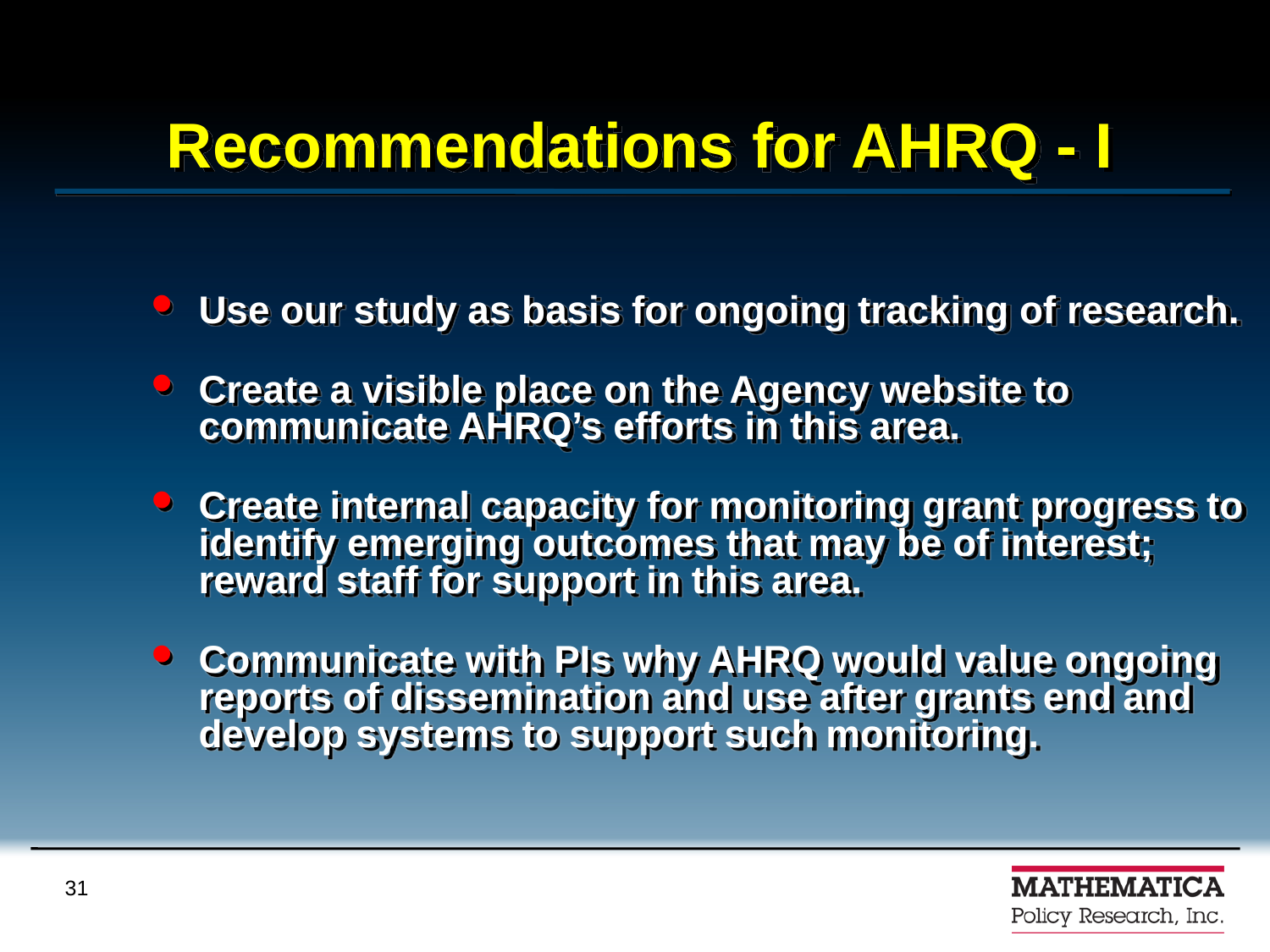

# Recommendations for AHRQ - I

Use our study as basis for ongoing tracking of research.
Create a visible place on the Agency website to communicate AHRQ’s efforts in this area.
Create internal capacity for monitoring grant progress to identify emerging outcomes that may be of interest; reward staff for support in this area.
Communicate with PIs why AHRQ would value ongoing reports of dissemination and use after grants end and develop systems to support such monitoring.